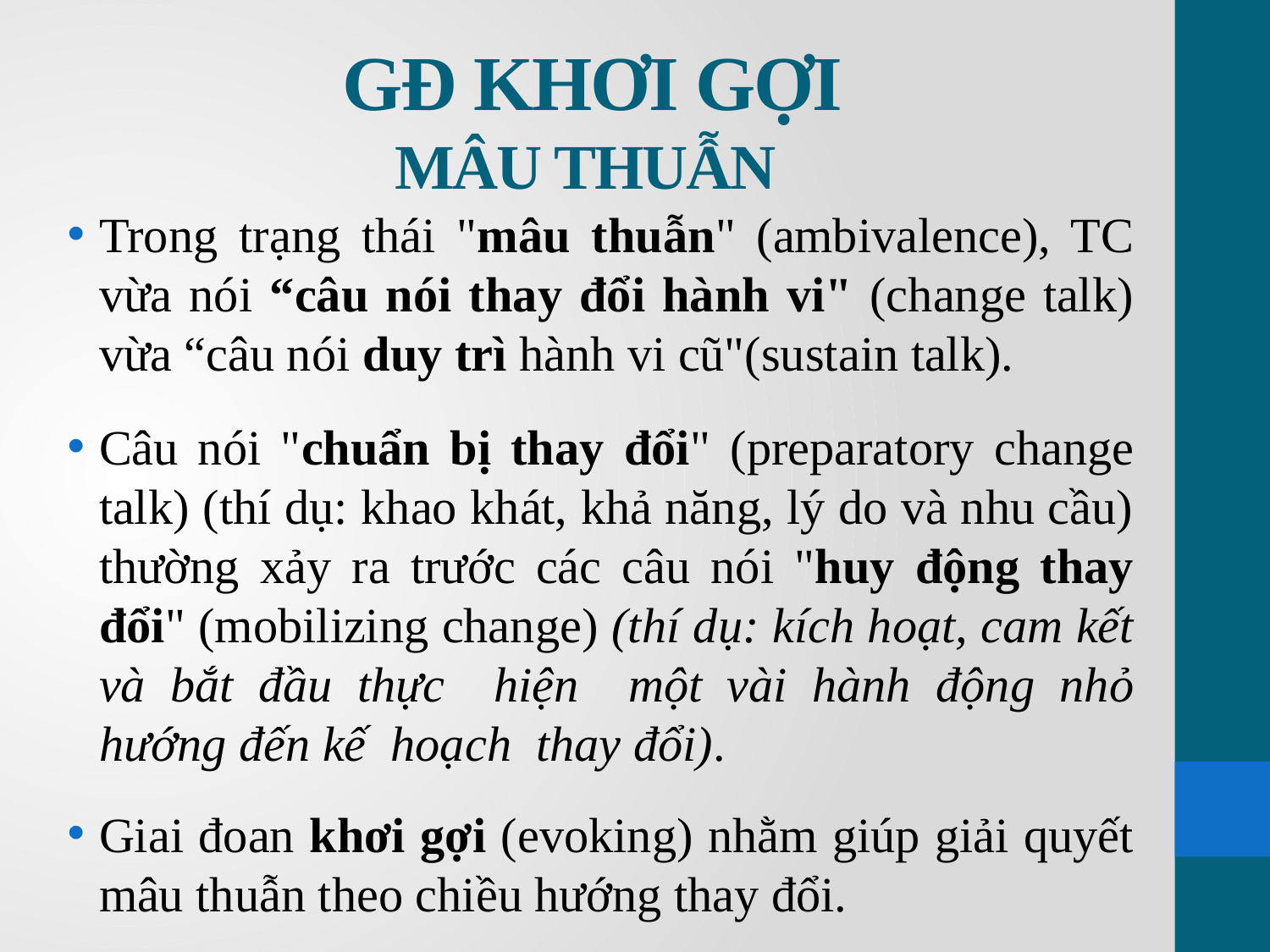

# GĐ KHƠI GỢI MÂU THUẪN
Trong trạng thái "mâu thuẫn" (ambivalence), TC vừa nói “câu nói thay đổi hành vi" (change talk) vừa “câu nói duy trì hành vi cũ"(sustain talk).

Câu nói "chuẩn bị thay đổi" (preparatory change talk) (thí dụ: khao khát, khả năng, lý do và nhu cầu) thường xảy ra trước các câu nói "huy động thay đổi" (mobilizing change) (thí dụ: kích hoạt, cam kết và bắt đầu thực  hiện  một vài hành động nhỏ hướng đến kế  hoạch  thay đổi).

Giai đoan khơi gợi (evoking) nhằm giúp giải quyết mâu thuẫn theo chiều hướng thay đổi.